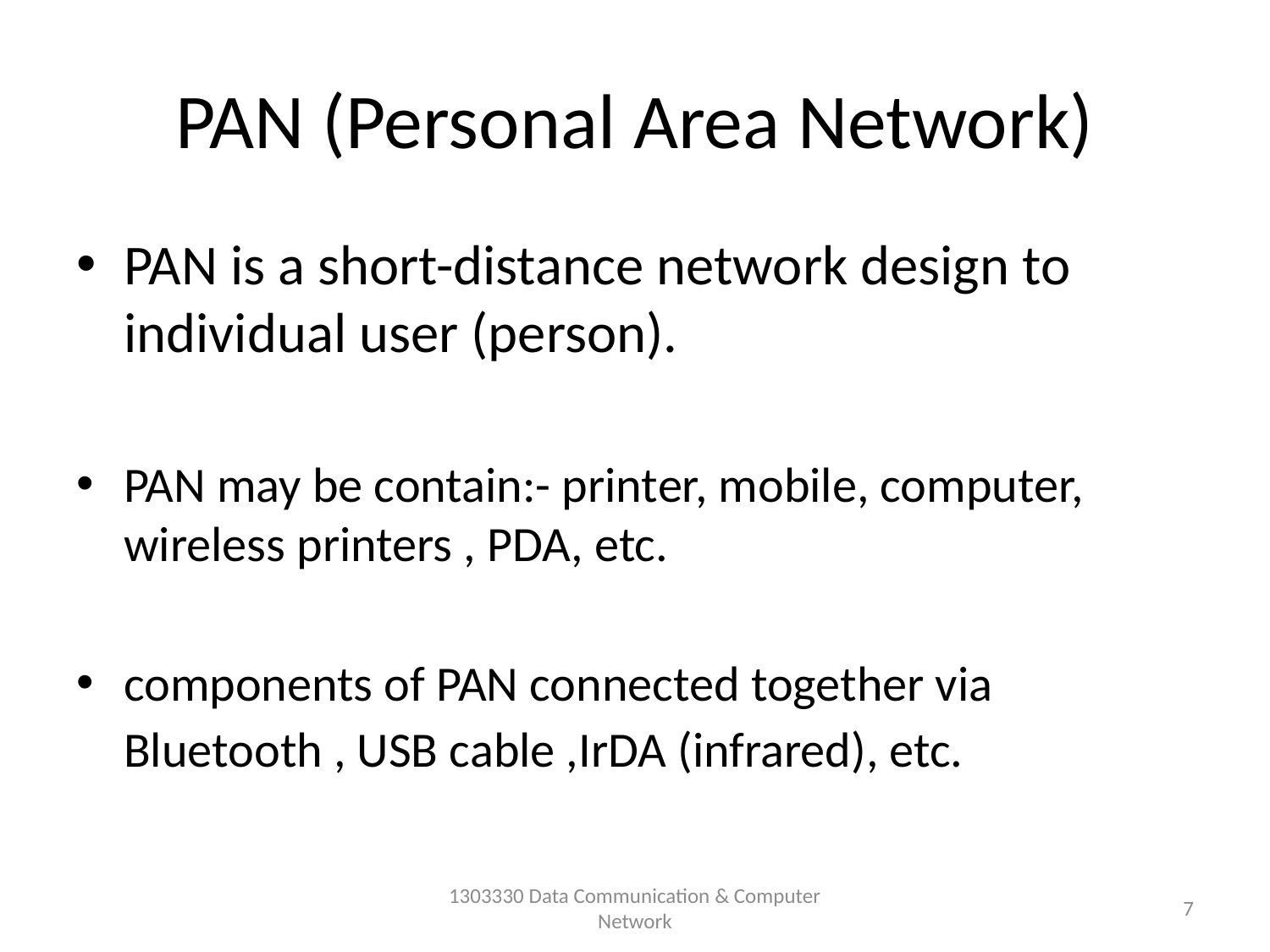

# PAN (Personal Area Network)
PAN is a short-distance network design to individual user (person).

PAN may be contain:- printer, mobile, computer, wireless printers , PDA, etc.

components of PAN connected together via Bluetooth , USB cable ,IrDA (infrared), etc.

1303330 Data Communication & Computer Network
7